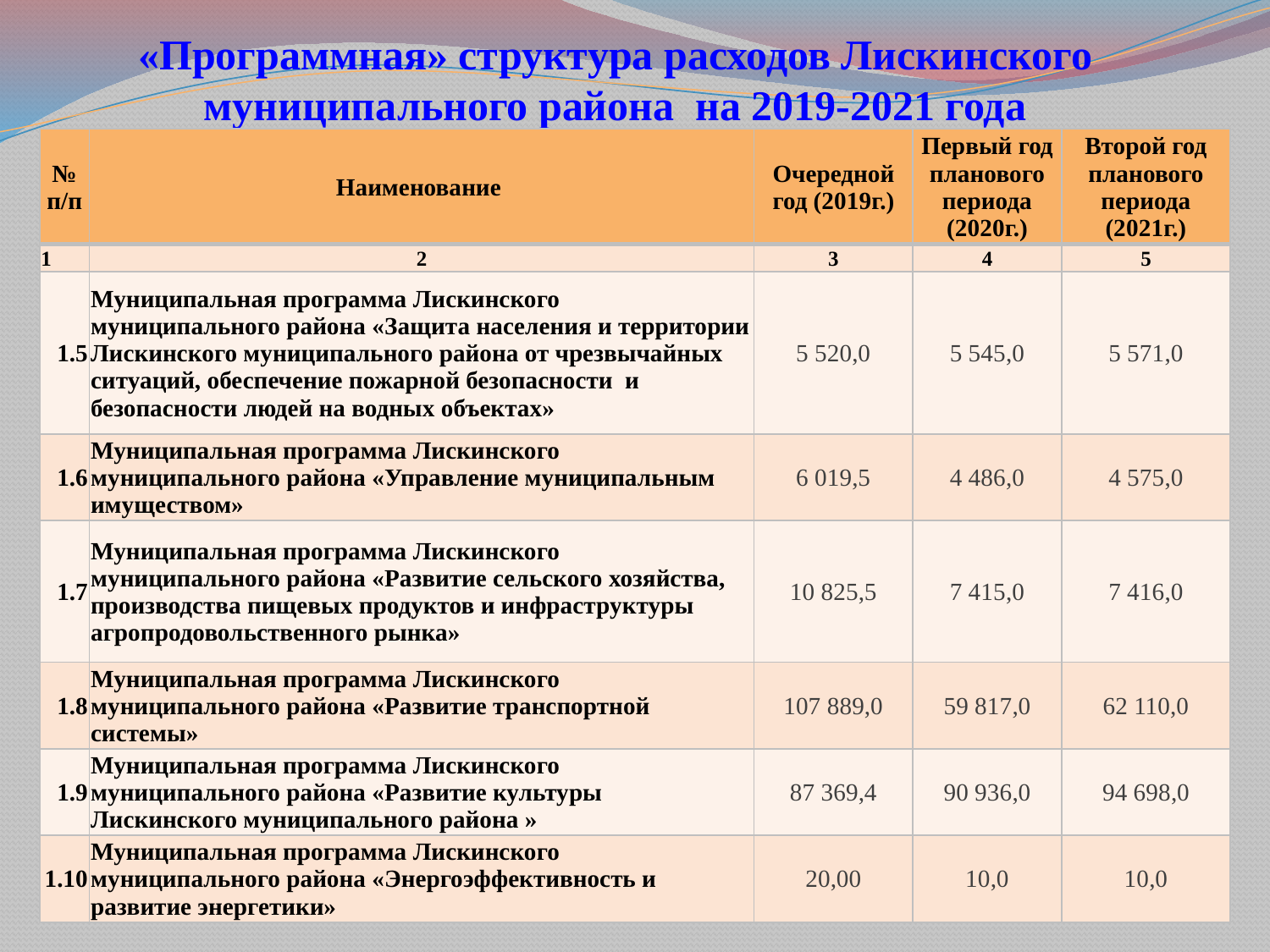

# «Программная» структура расходов Лискинского муниципального района  на 2019-2021 года
| № п/п | Наименование | Очередной год (2019г.) | Первый год планового периода (2020г.) | Второй год планового периода (2021г.) |
| --- | --- | --- | --- | --- |
| 1 | 2 | 3 | 4 | 5 |
| 1.5 | Муниципальная программа Лискинского муниципального района «Защита населения и территории Лискинского муниципального района от чрезвычайных ситуаций, обеспечение пожарной безопасности и безопасности людей на водных объектах» | 5 520,0 | 5 545,0 | 5 571,0 |
| 1.6 | Муниципальная программа Лискинского муниципального района «Управление муниципальным имуществом» | 6 019,5 | 4 486,0 | 4 575,0 |
| 1.7 | Муниципальная программа Лискинского муниципального района «Развитие сельского хозяйства, производства пищевых продуктов и инфраструктуры агропродовольственного рынка» | 10 825,5 | 7 415,0 | 7 416,0 |
| 1.8 | Муниципальная программа Лискинского муниципального района «Развитие транспортной системы» | 107 889,0 | 59 817,0 | 62 110,0 |
| 1.9 | Муниципальная программа Лискинского муниципального района «Развитие культуры Лискинского муниципального района » | 87 369,4 | 90 936,0 | 94 698,0 |
| 1.10 | Муниципальная программа Лискинского муниципального района «Энергоэффективность и развитие энергетики» | 20,00 | 10,0 | 10,0 |